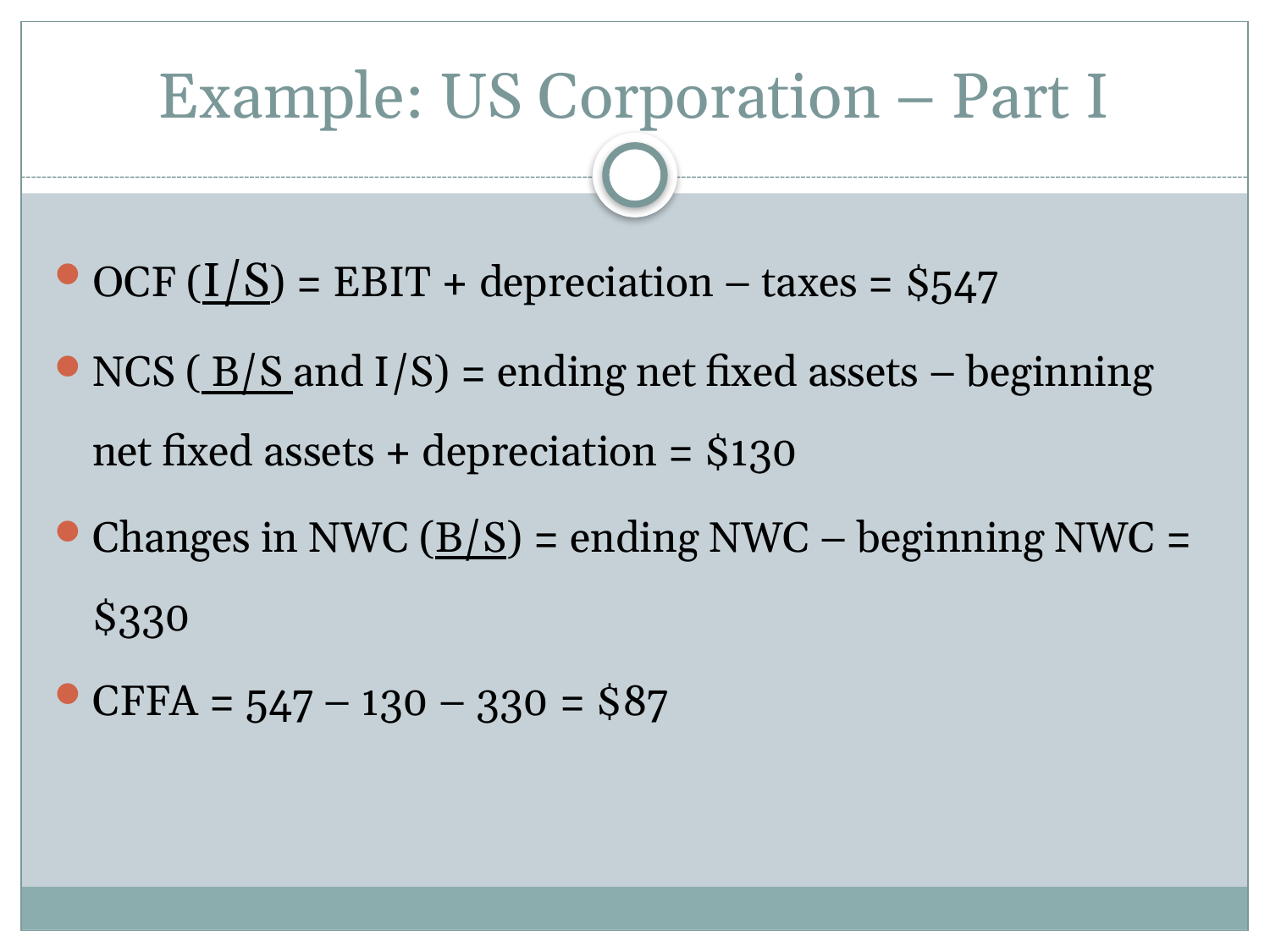

# Example: US Corporation – Part I
OCF (I/S) = EBIT + depreciation – taxes = $547
NCS ( B/S and I/S) = ending net fixed assets – beginning net fixed assets + depreciation = $130
Changes in NWC (B/S) = ending NWC – beginning NWC = $330
CFFA = 547 – 130 – 330 = $87